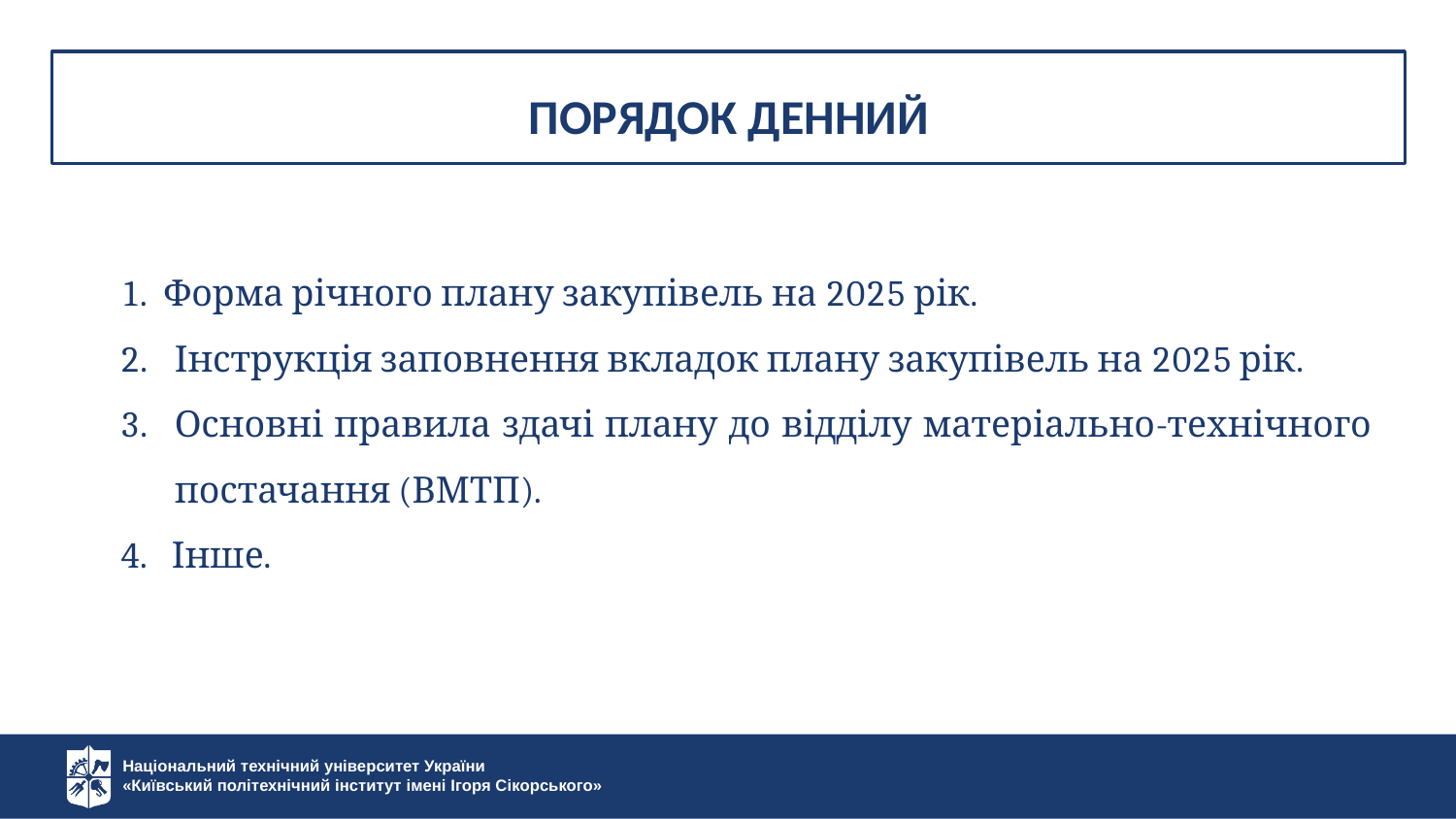

Порядок денний
1.  Форма річного плану закупівель на 2025 рік.
Інструкція заповнення вкладок плану закупівель на 2025 рік.
Основні правила здачі плану до відділу матеріально-технічного постачання (ВМТП).
4.   Інше.